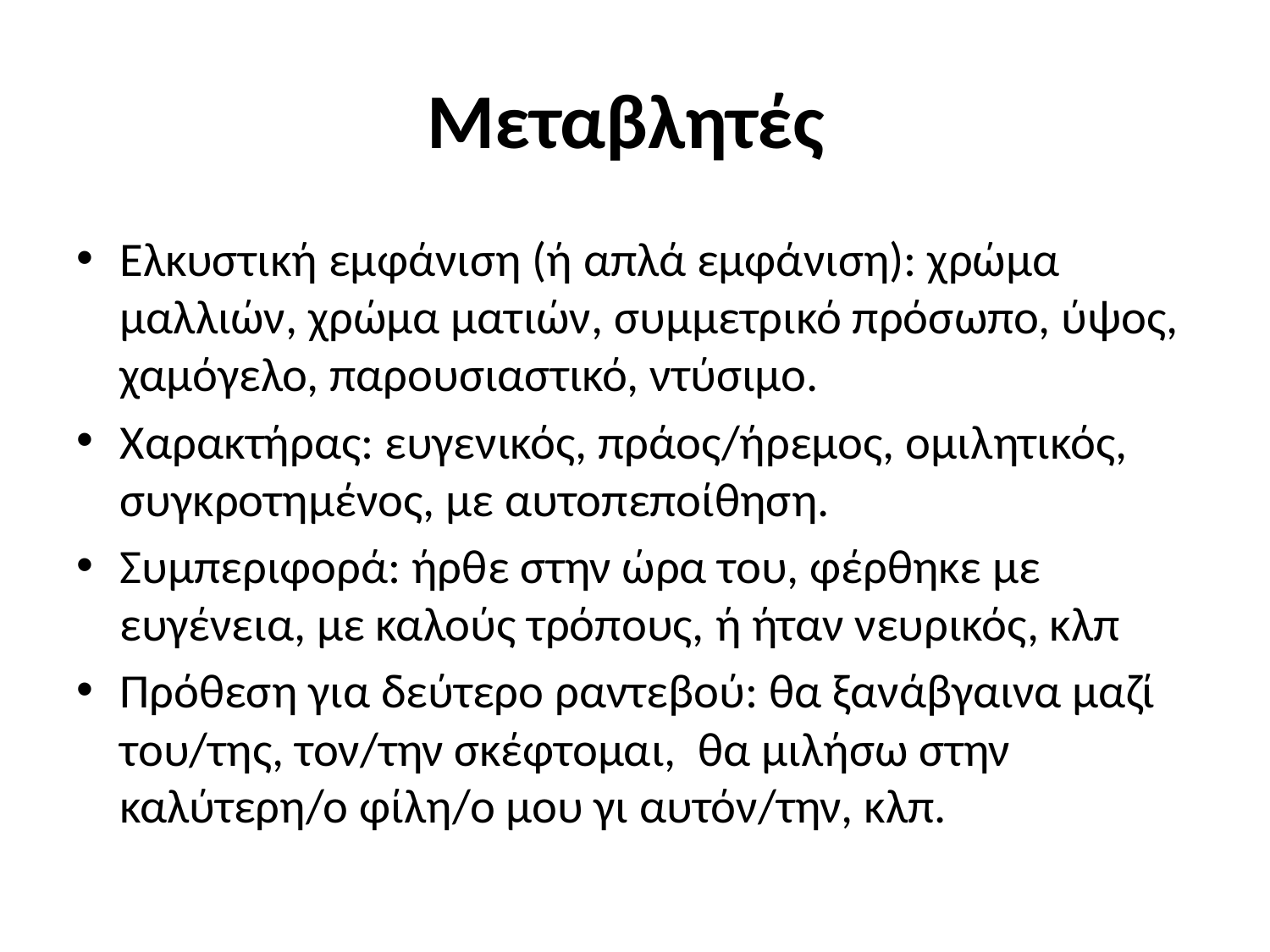

# Μεταβλητές
Ελκυστική εμφάνιση (ή απλά εμφάνιση): χρώμα μαλλιών, χρώμα ματιών, συμμετρικό πρόσωπο, ύψος, χαμόγελο, παρουσιαστικό, ντύσιμο.
Χαρακτήρας: ευγενικός, πράος/ήρεμος, ομιλητικός, συγκροτημένος, με αυτοπεποίθηση.
Συμπεριφορά: ήρθε στην ώρα του, φέρθηκε με ευγένεια, με καλούς τρόπους, ή ήταν νευρικός, κλπ
Πρόθεση για δεύτερο ραντεβού: θα ξανάβγαινα μαζί του/της, τον/την σκέφτομαι,  θα μιλήσω στην καλύτερη/ο φίλη/ο μου γι αυτόν/την, κλπ.